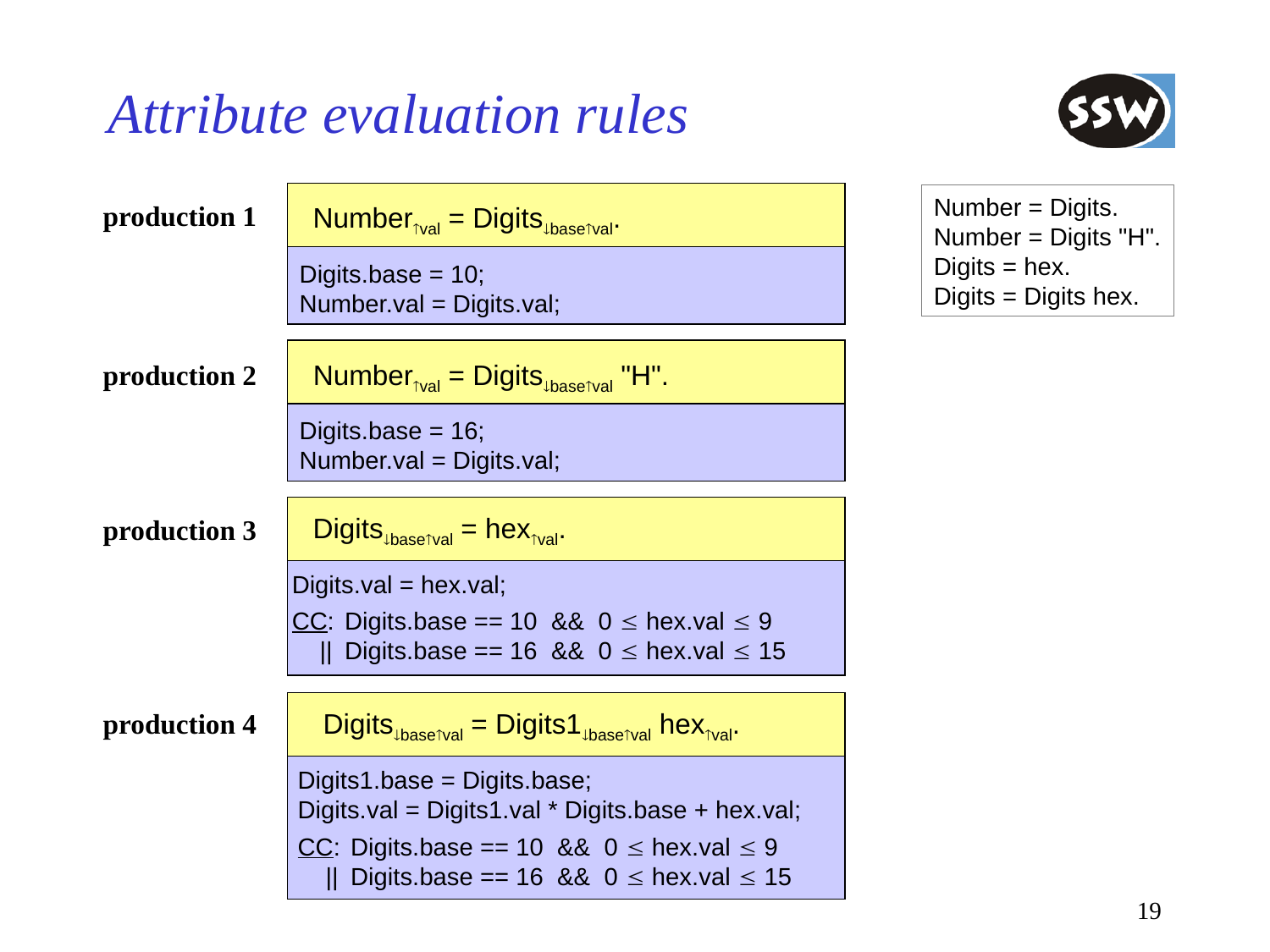

# Attribute evaluation rules

Number = Digits.
Number = Digits "H".
Digits = hex.
Digits = Digits hex.
production 1
Number↑val = Digits↓base↑val.

Digits.base = 10;
Number.val = Digits.val;

Number↑val = Digits↓base↑val "H".
production 2

Digits.base = 16;
Number.val = Digits.val;

Digits↓base↑val = hex↑val.
production 3

Digits.val = hex.val;
CC:	Digits.base == 10  &&  0 ≤ hex.val ≤ 9
    ||	Digits.base == 16  &&  0 ≤ hex.val ≤ 15

Digits↓base↑val = Digits1↓base↑val hex↑val.
production 4

Digits1.base = Digits.base;
Digits.val = Digits1.val * Digits.base + hex.val;
CC:	Digits.base == 10  &&  0 ≤ hex.val ≤ 9
    ||	Digits.base == 16  &&  0 ≤ hex.val ≤ 15
19